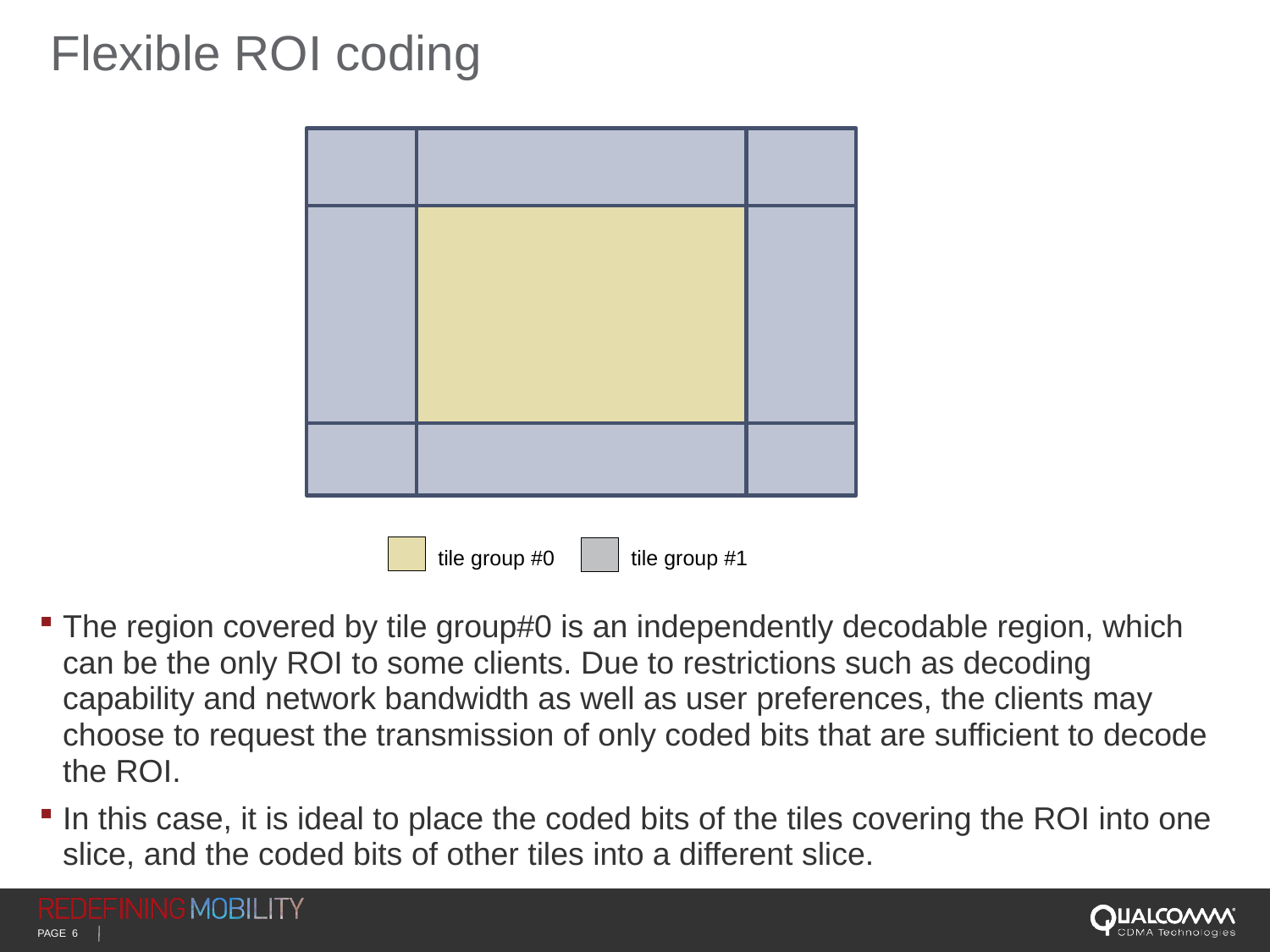

# Flexible ROI coding

tile group #0

tile group #1
The region covered by tile group#0 is an independently decodable region, which can be the only ROI to some clients. Due to restrictions such as decoding capability and network bandwidth as well as user preferences, the clients may choose to request the transmission of only coded bits that are sufficient to decode the ROI.
In this case, it is ideal to place the coded bits of the tiles covering the ROI into one slice, and the coded bits of other tiles into a different slice.